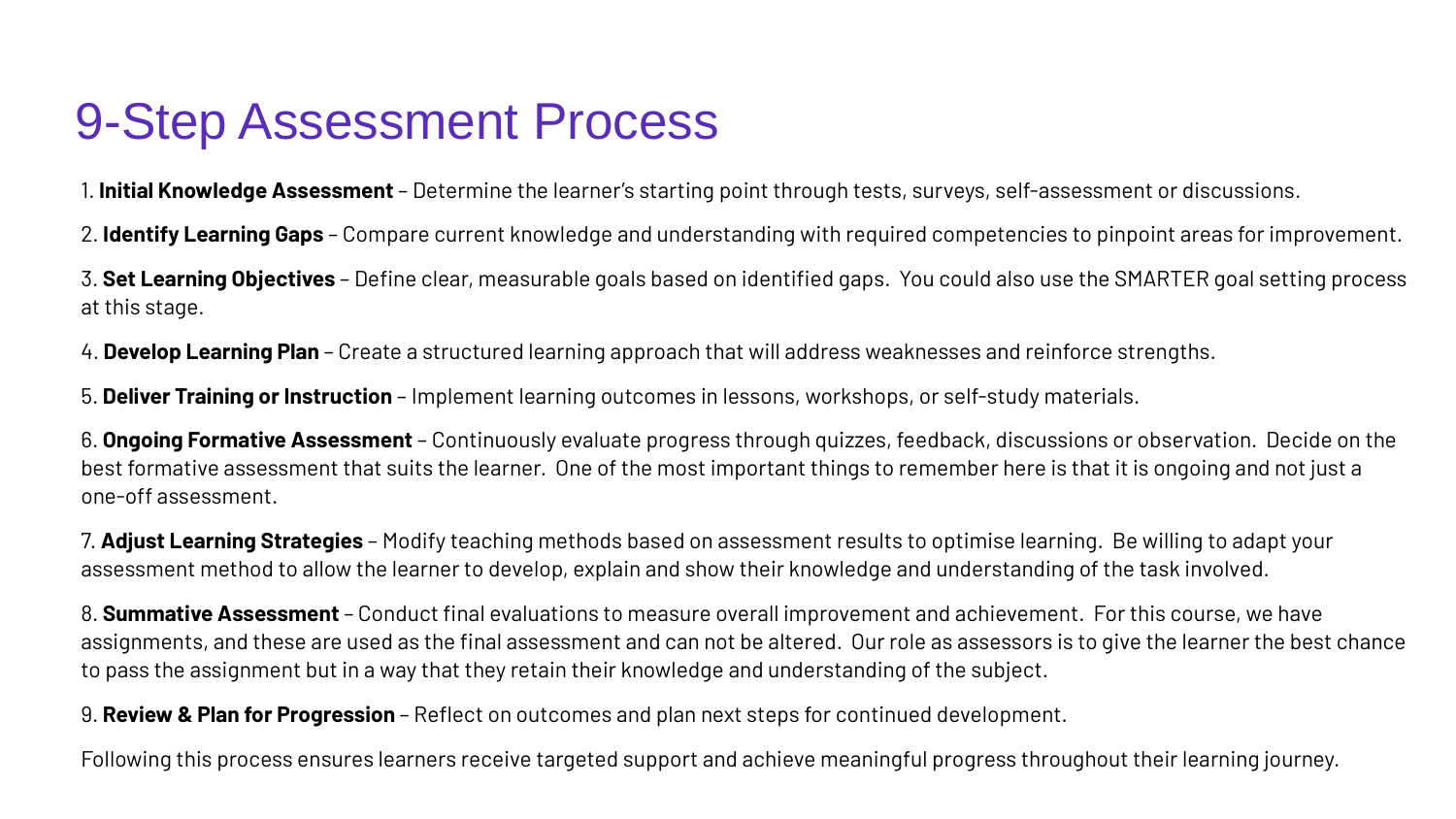

# 9-Step Assessment Process
1. Initial Knowledge Assessment – Determine the learner’s starting point through tests, surveys, self-assessment or discussions.
2. Identify Learning Gaps – Compare current knowledge and understanding with required competencies to pinpoint areas for improvement.
3. Set Learning Objectives – Define clear, measurable goals based on identified gaps.  You could also use the SMARTER goal setting process at this stage.
4. Develop Learning Plan – Create a structured learning approach that will address weaknesses and reinforce strengths.
5. Deliver Training or Instruction – Implement learning outcomes in lessons, workshops, or self-study materials.
6. Ongoing Formative Assessment – Continuously evaluate progress through quizzes, feedback, discussions or observation.  Decide on the best formative assessment that suits the learner.  One of the most important things to remember here is that it is ongoing and not just a one-off assessment.
7. Adjust Learning Strategies – Modify teaching methods based on assessment results to optimise learning.  Be willing to adapt your assessment method to allow the learner to develop, explain and show their knowledge and understanding of the task involved.
8. Summative Assessment – Conduct final evaluations to measure overall improvement and achievement.  For this course, we have assignments, and these are used as the final assessment and can not be altered.  Our role as assessors is to give the learner the best chance to pass the assignment but in a way that they retain their knowledge and understanding of the subject.
9. Review & Plan for Progression – Reflect on outcomes and plan next steps for continued development.
Following this process ensures learners receive targeted support and achieve meaningful progress throughout their learning journey.